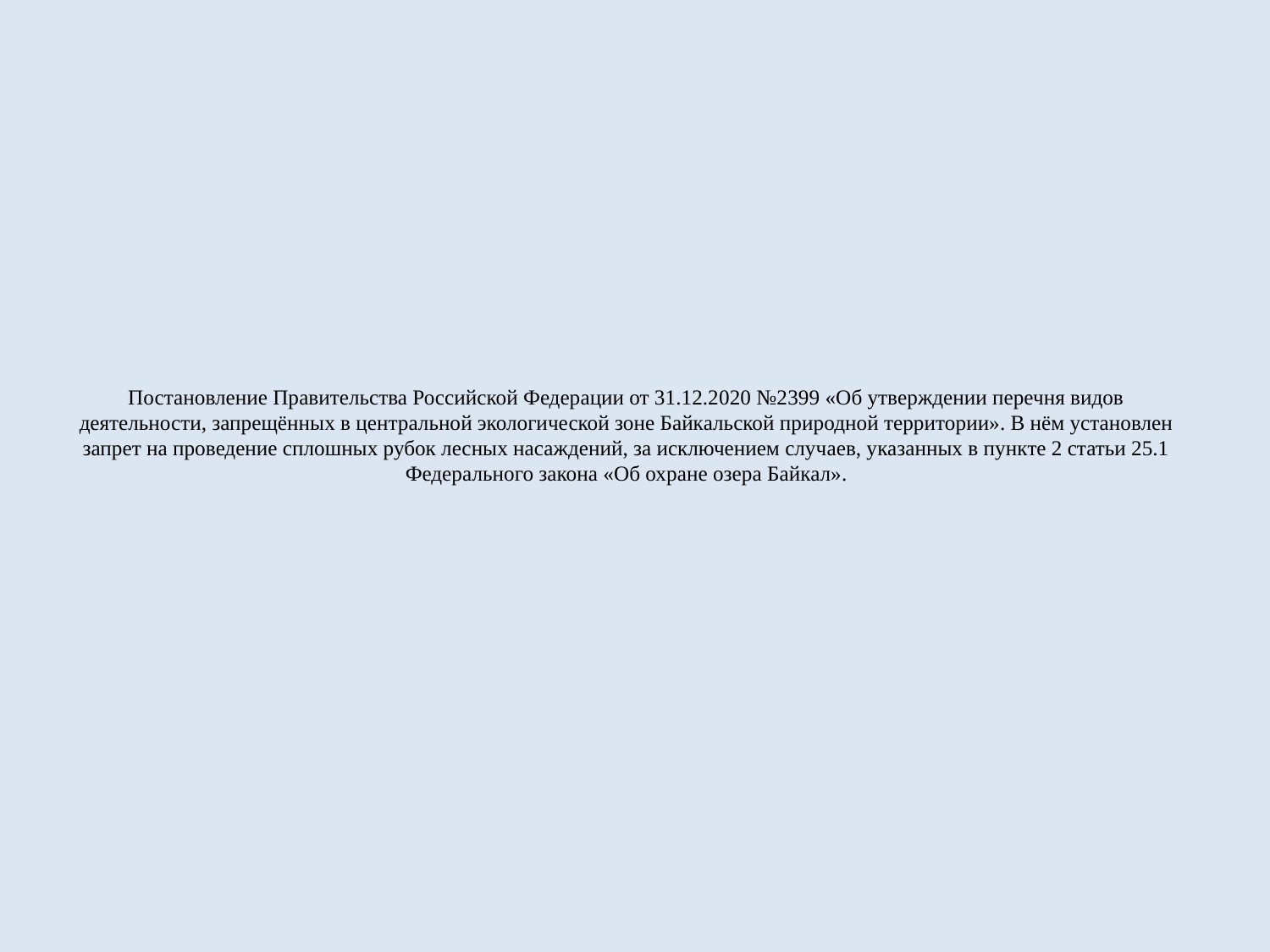

# Постановление Правительства Российской Федерации от 31.12.2020 №2399 «Об утверждении перечня видов деятельности, запрещённых в центральной экологической зоне Байкальской природной территории». В нём установлен запрет на проведение сплошных рубок лесных насаждений, за исключением случаев, указанных в пункте 2 статьи 25.1 Федерального закона «Об охране озера Байкал».